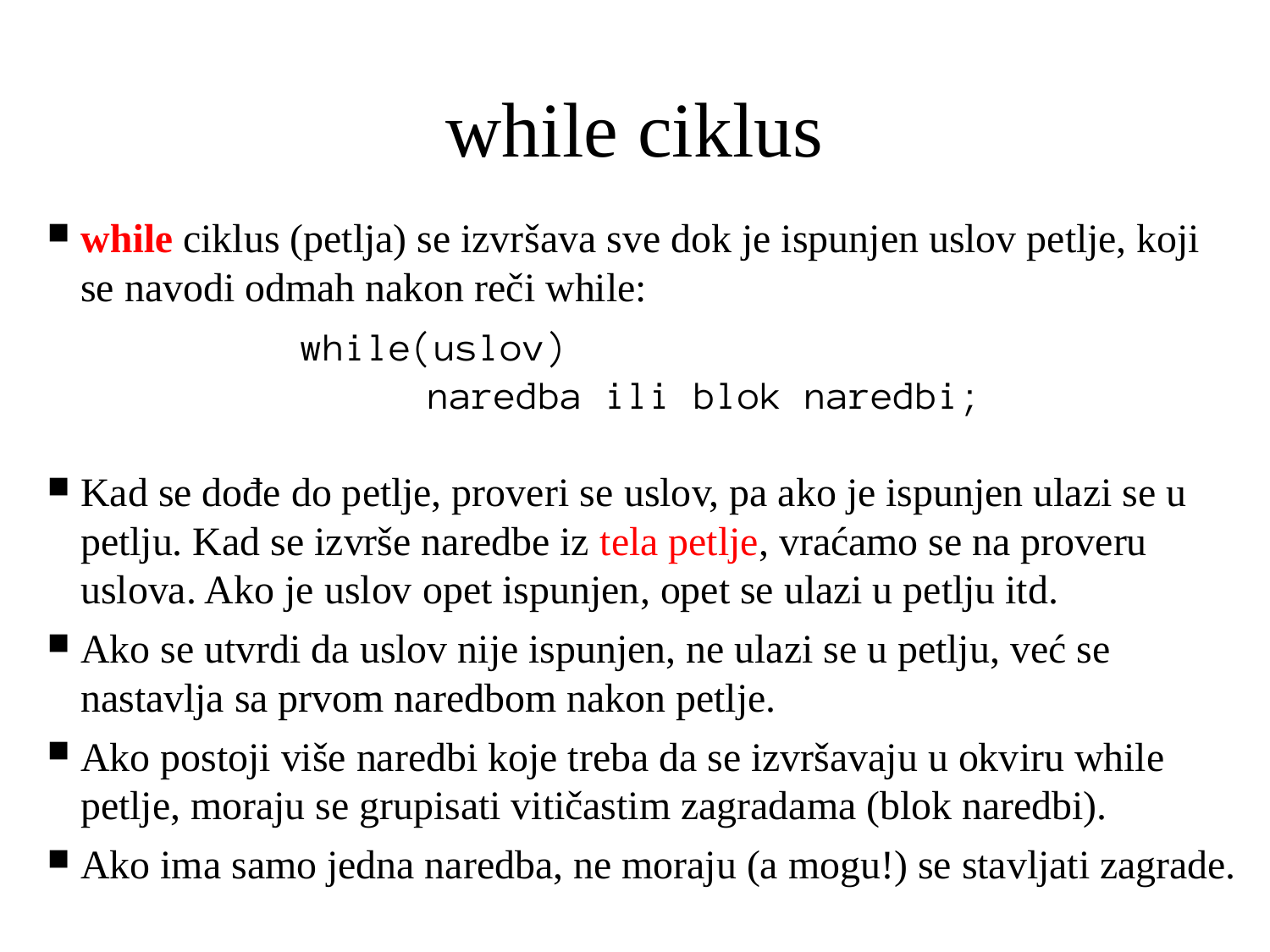

# while ciklus
while ciklus (petlja) se izvršava sve dok je ispunjen uslov petlje, koji se navodi odmah nakon reči while:
		while(uslov)
			naredba ili blok naredbi;

Kad se dođe do petlje, proveri se uslov, pa ako je ispunjen ulazi se u petlju. Kad se izvrše naredbe iz tela petlje, vraćamo se na proveru uslova. Ako je uslov opet ispunjen, opet se ulazi u petlju itd.
Ako se utvrdi da uslov nije ispunjen, ne ulazi se u petlju, već se nastavlja sa prvom naredbom nakon petlje.
Ako postoji više naredbi koje treba da se izvršavaju u okviru while petlje, moraju se grupisati vitičastim zagradama (blok naredbi).
Ako ima samo jedna naredba, ne moraju (a mogu!) se stavljati zagrade.